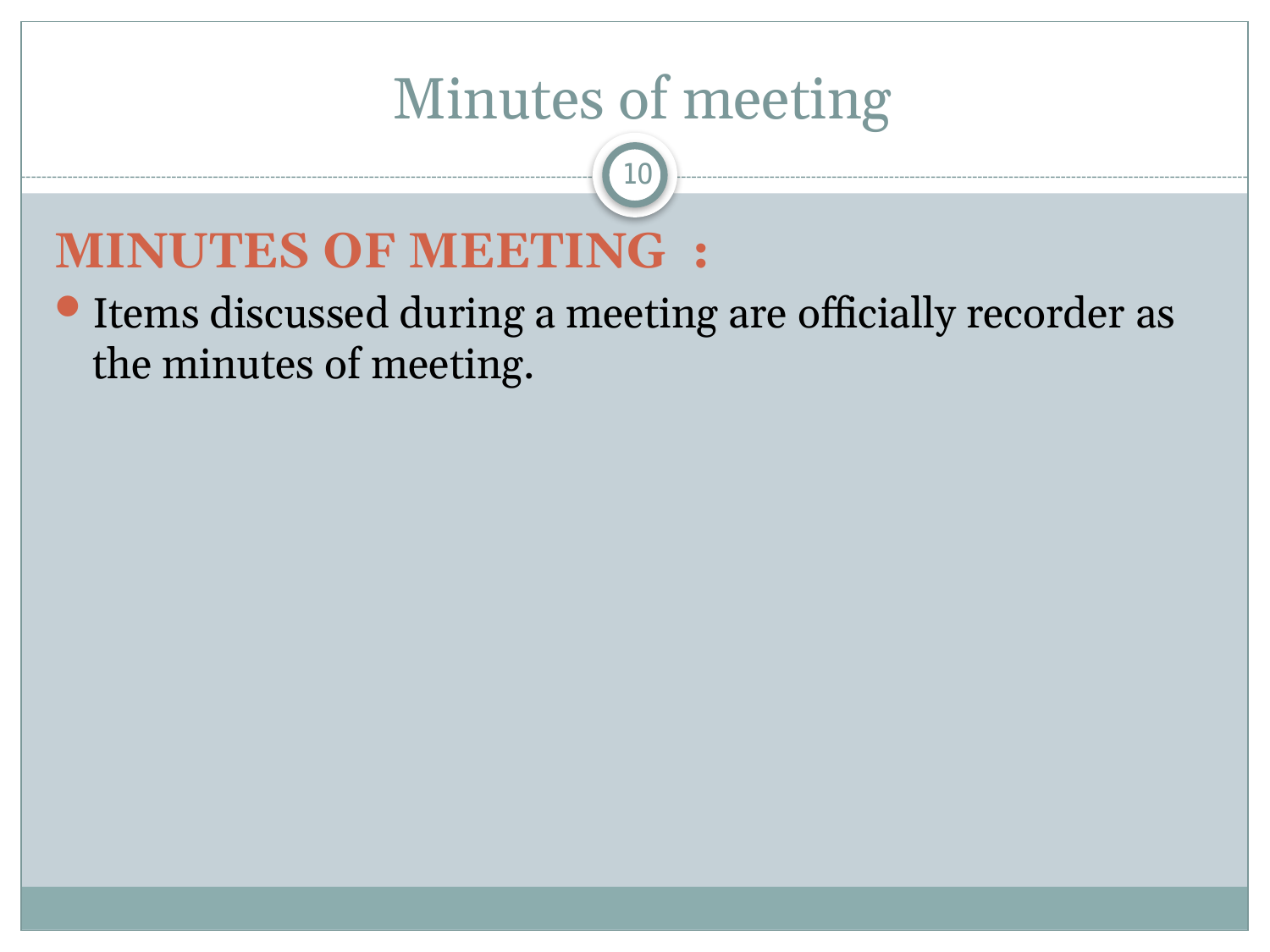

# Minutes of meeting
10
MINUTES OF MEETING  :
Items discussed during a meeting are officially recorder as the minutes of meeting.